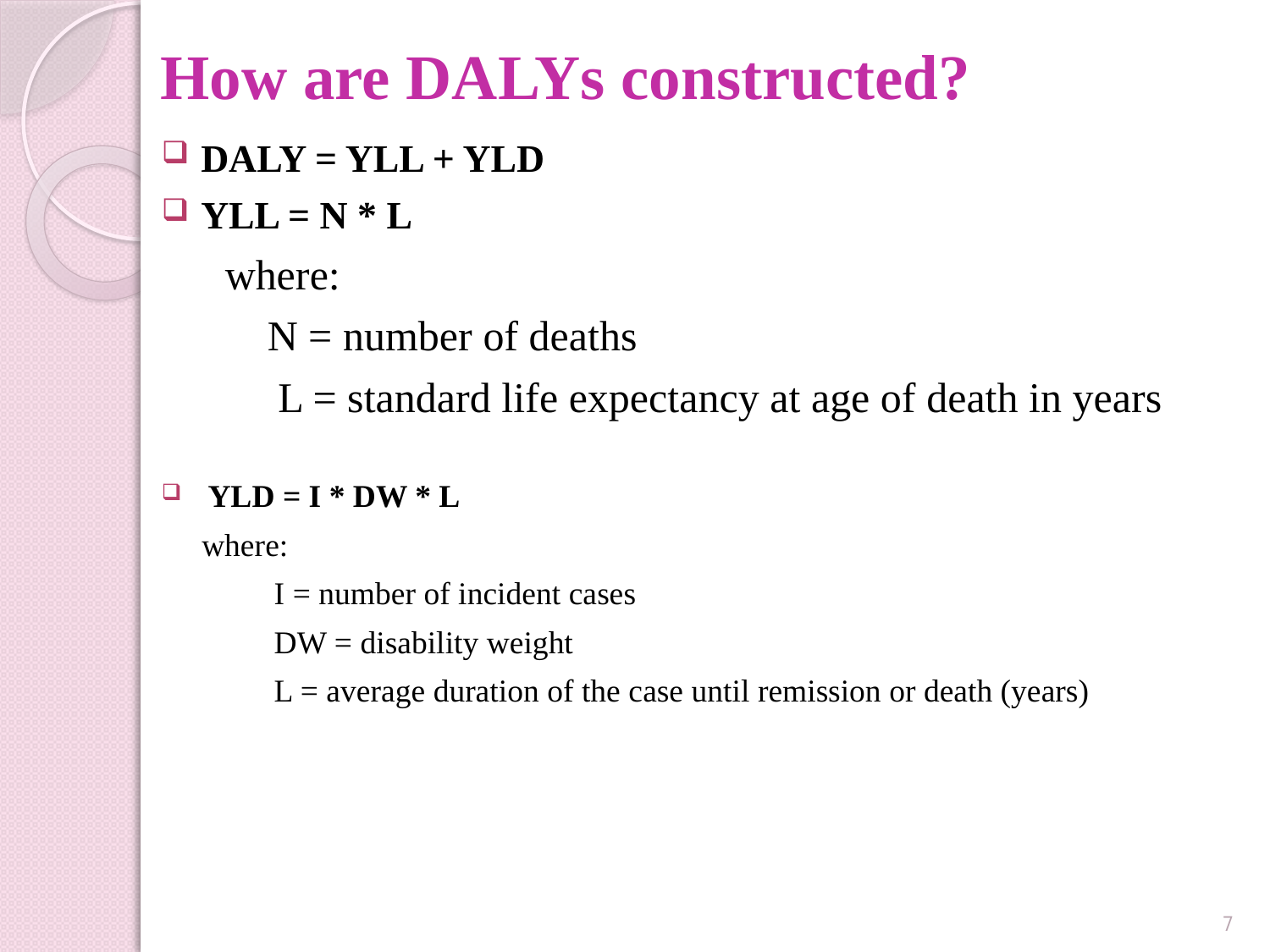

# How are DALYs constructed?
DALY = YLL + YLD
YLL = N * L
      where:
          N = number of deaths
           L = standard life expectancy at age of death in years

 YLD = I * DW * L
     where:
              I = number of incident cases
              DW = disability weight
              L = average duration of the case until remission or death (years)

7